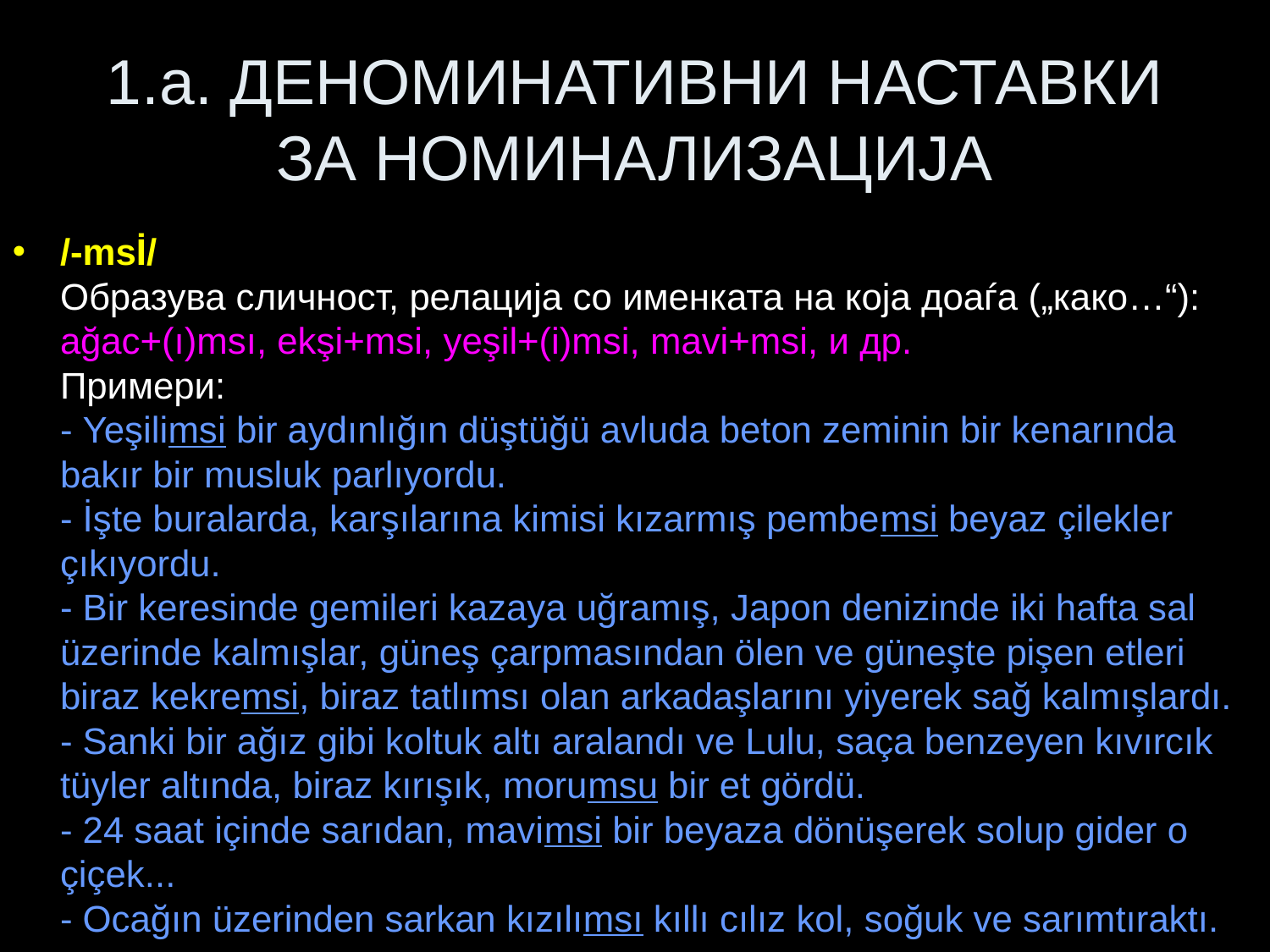

# 1.a. ДЕНОМИНАТИВНИ НАСТАВКИ ЗА НОМИНАЛИЗАЦИЈА
/-msİ/
Образува сличност, релација со именката на која доаѓа („како…“):
ağac+(ı)msı, ekşi+msi, yeşil+(i)msi, mavi+msi, и др.
Примери:
- Yeşilimsi bir aydınlığın düştüğü avluda beton zeminin bir kenarında bakır bir musluk parlıyordu.
- İşte buralarda, karşılarına kimisi kızarmış pembemsi beyaz çilekler çıkıyordu.
- Bir keresinde gemileri kazaya uğramış, Japon denizinde iki hafta sal üzerinde kalmışlar, güneş çarpmasından ölen ve güneşte pişen etleri biraz kekremsi, biraz tatlımsı olan arkadaşlarını yiyerek sağ kalmışlardı.
- Sanki bir ağız gibi koltuk altı aralandı ve Lulu, saça benzeyen kıvırcık tüyler altında, biraz kırışık, morumsu bir et gördü.
- 24 saat içinde sarıdan, mavimsi bir beyaza dönüşerek solup gider o çiçek...
- Ocağın üzerinden sarkan kızılımsı kıllı cılız kol, soğuk ve sarımtıraktı.